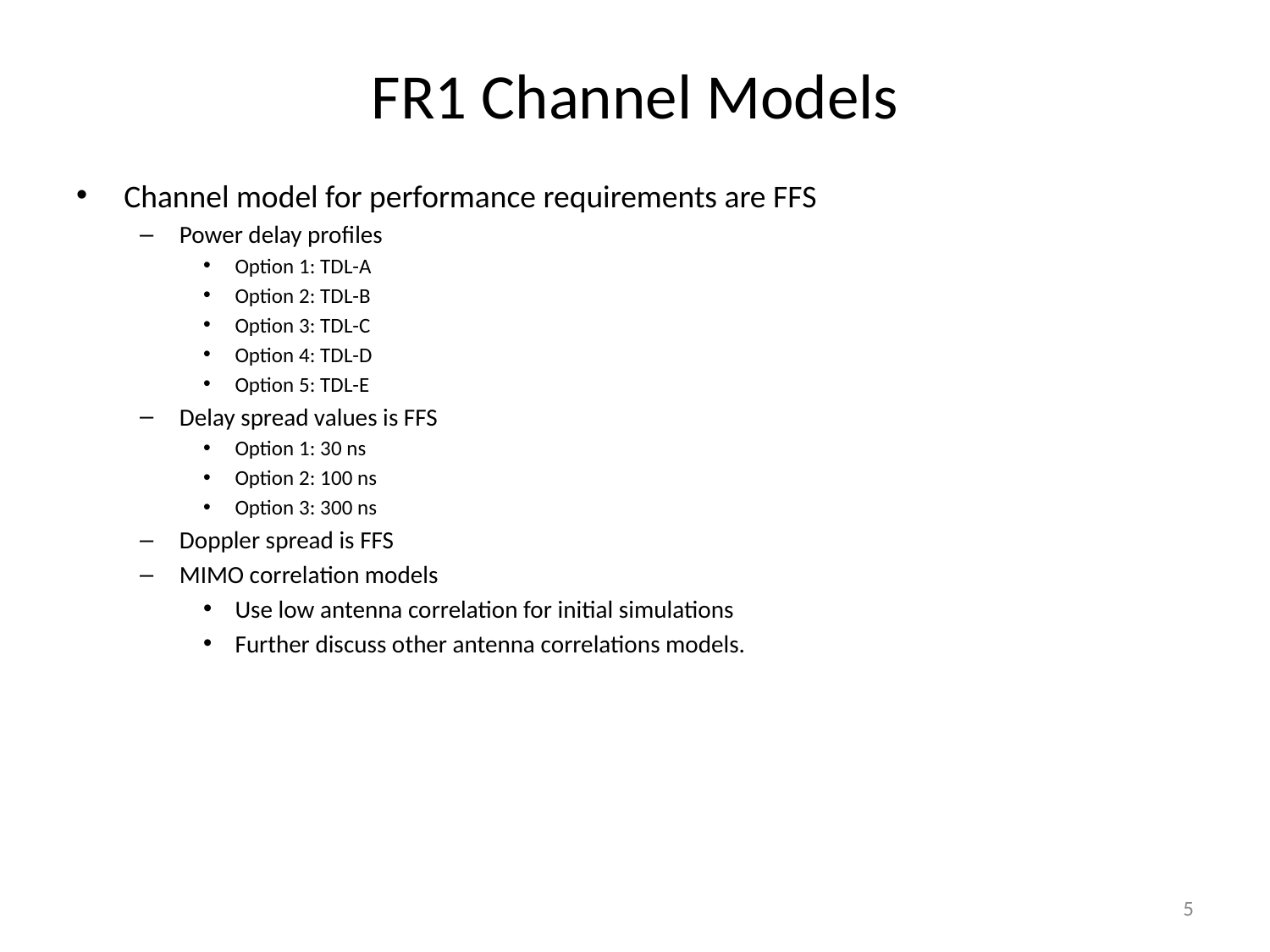

# FR1 Channel Models
Channel model for performance requirements are FFS
Power delay profiles
Option 1: TDL-A
Option 2: TDL-B
Option 3: TDL-C
Option 4: TDL-D
Option 5: TDL-E
Delay spread values is FFS
Option 1: 30 ns
Option 2: 100 ns
Option 3: 300 ns
Doppler spread is FFS
MIMO correlation models
Use low antenna correlation for initial simulations
Further discuss other antenna correlations models.

5